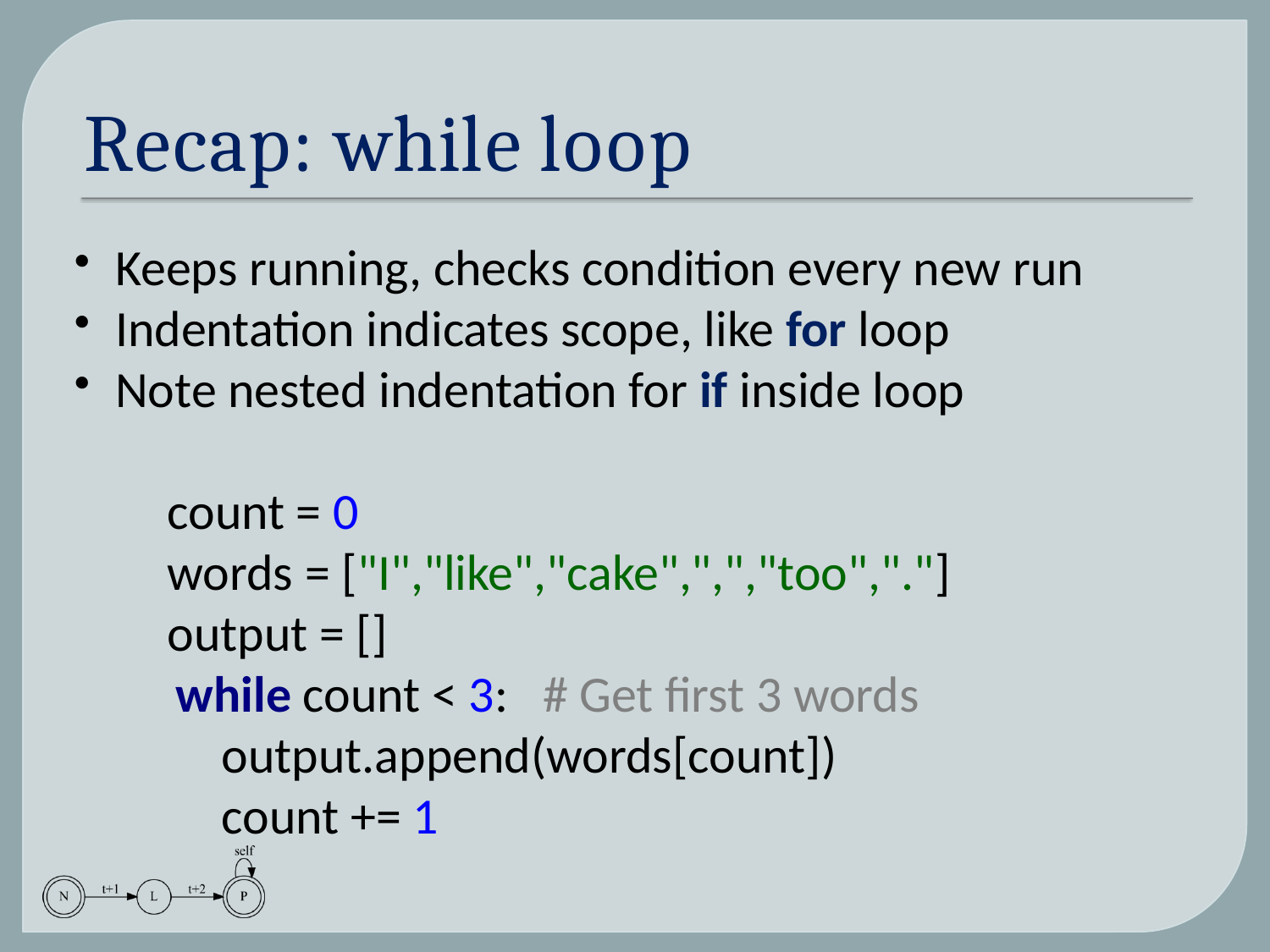

# Recap: while loop
Keeps running, checks condition every new run
Indentation indicates scope, like for loop
Note nested indentation for if inside loop

        count = 0
        words = ["I","like","cake",",","too","."]
        output = []
while count < 3:   # Get first 3 words
    output.append(words[count])
    count += 1